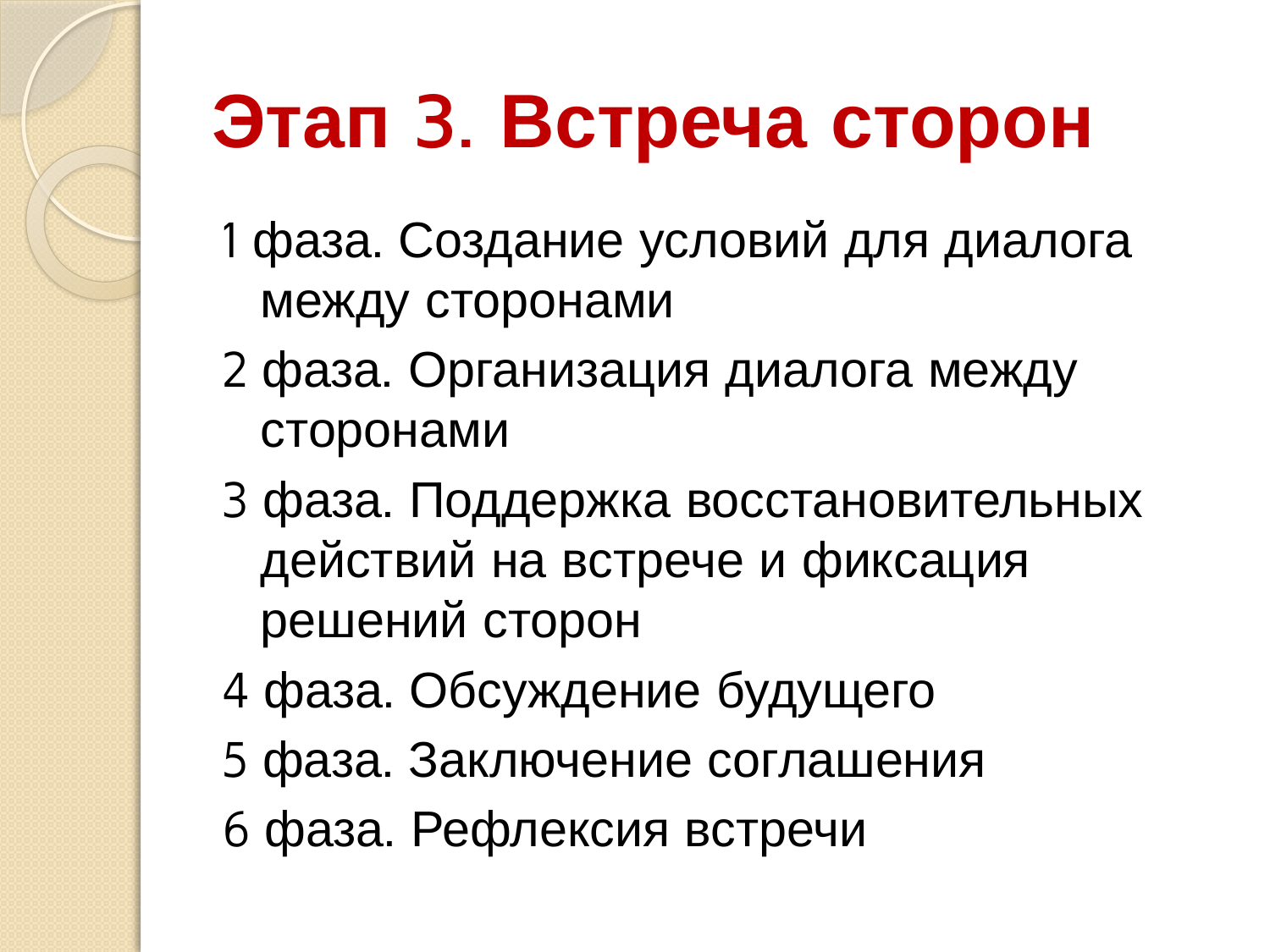

# Этап 3. Встреча сторон
1 фаза. Создание условий для диалога между сторонами
2 фаза. Организация диалога между сторонами
3 фаза. Поддержка восстановительных действий на встрече и фиксация решений сторон
4 фаза. Обсуждение будущего
5 фаза. Заключение соглашения
6 фаза. Рефлексия встречи